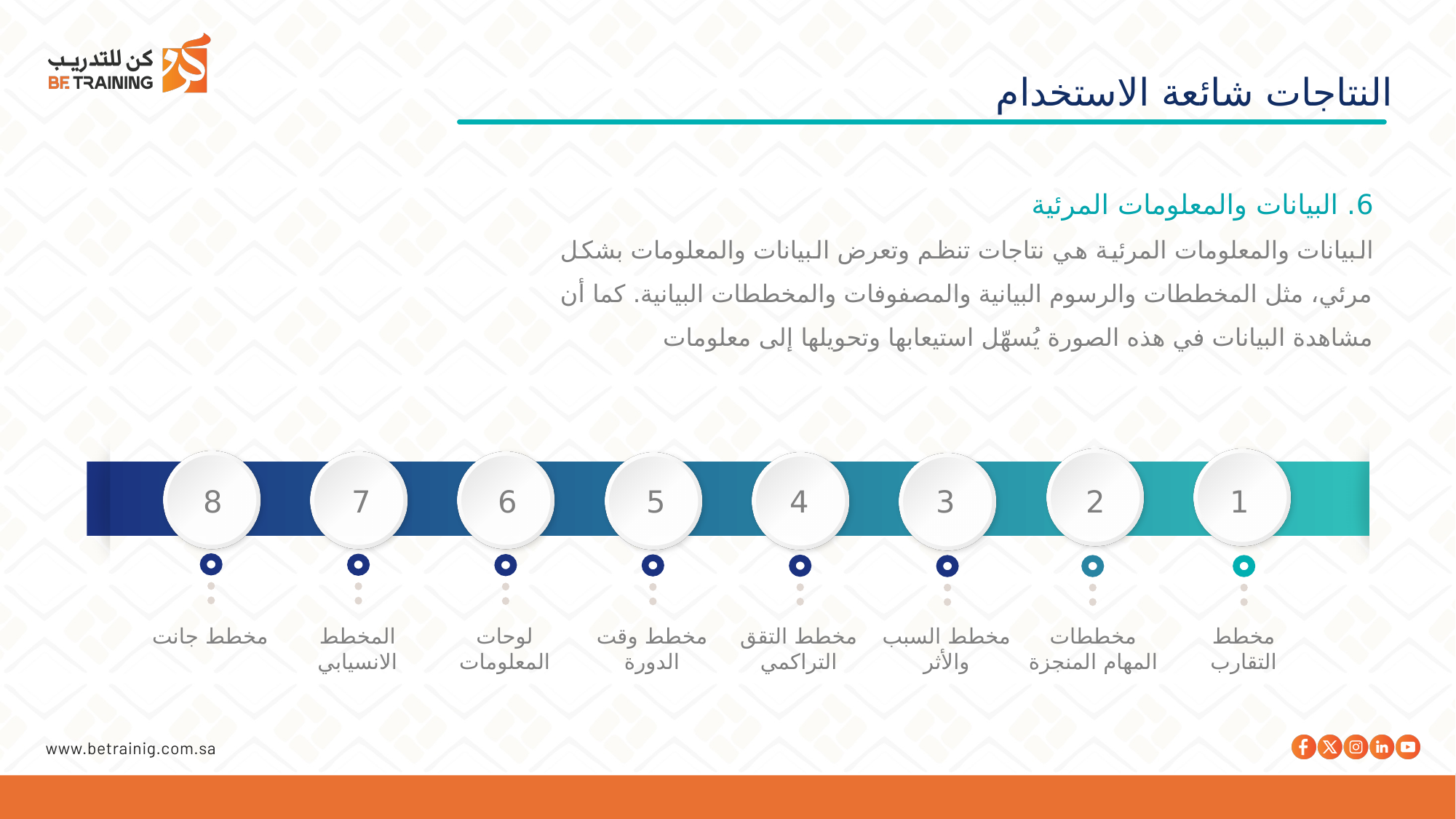

النتاجات شائعة الاستخدام
6. البيانات والمعلومات المرئية
البيانات والمعلومات المرئية هي نتاجات تنظم وتعرض البيانات والمعلومات بشكل مرئي، مثل المخططات والرسوم البيانية والمصفوفات والمخططات البيانية. كما أن مشاهدة البيانات في هذه الصورة يُسهّل استيعابها وتحويلها إلى معلومات

8
7
6
5
4
3
2
1
مخطط جانت
المخطط الانسيابي
لوحات المعلومات
مخطط وقت الدورة
مخطط التقق التراكمي
مخطط السبب والأثر
مخططات المهام المنجزة
مخطط التقارب